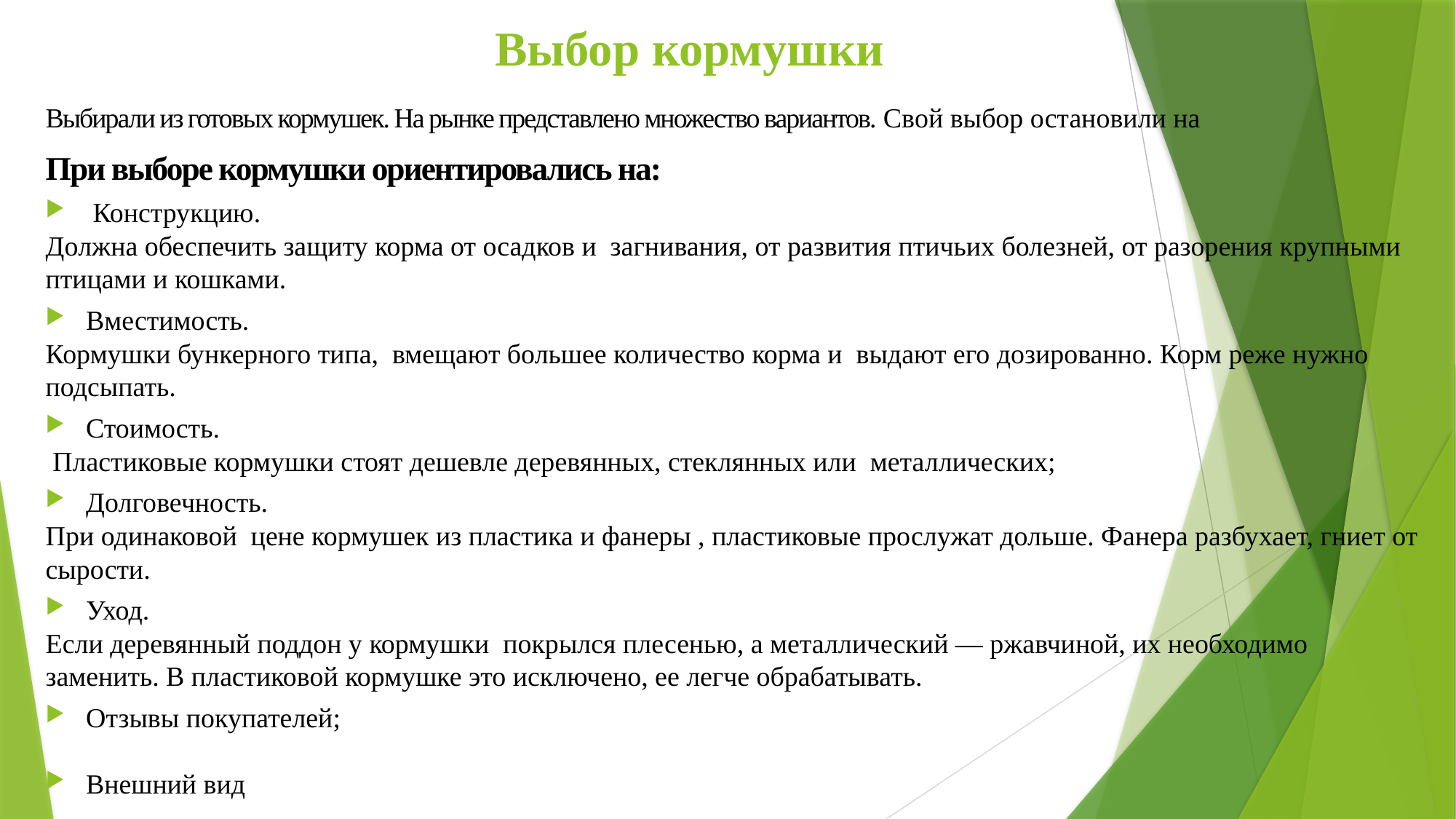

# Выбор кормушки
Выбирали из готовых кормушек. На рынке представлено множество вариантов. Свой выбор остановили на
При выборе кормушки ориентировались на:
 Конструкцию.
Должна обеспечить защиту корма от осадков и  загнивания, от развития птичьих болезней, от разорения крупными птицами и кошками.
Вместимость.
Кормушки бункерного типа,  вмещают большее количество корма и  выдают его дозированно. Корм реже нужно подсыпать.
Стоимость.
 Пластиковые кормушки стоят дешевле деревянных, стеклянных или  металлических;
Долговечность.
При одинаковой  цене кормушек из пластика и фанеры , пластиковые прослужат дольше. Фанера разбухает, гниет от сырости.
Уход.
Если деревянный поддон у кормушки  покрылся плесенью, а металлический — ржавчиной, их необходимо заменить. В пластиковой кормушке это исключено, ее легче обрабатывать.
Отзывы покупателей;

Внешний вид